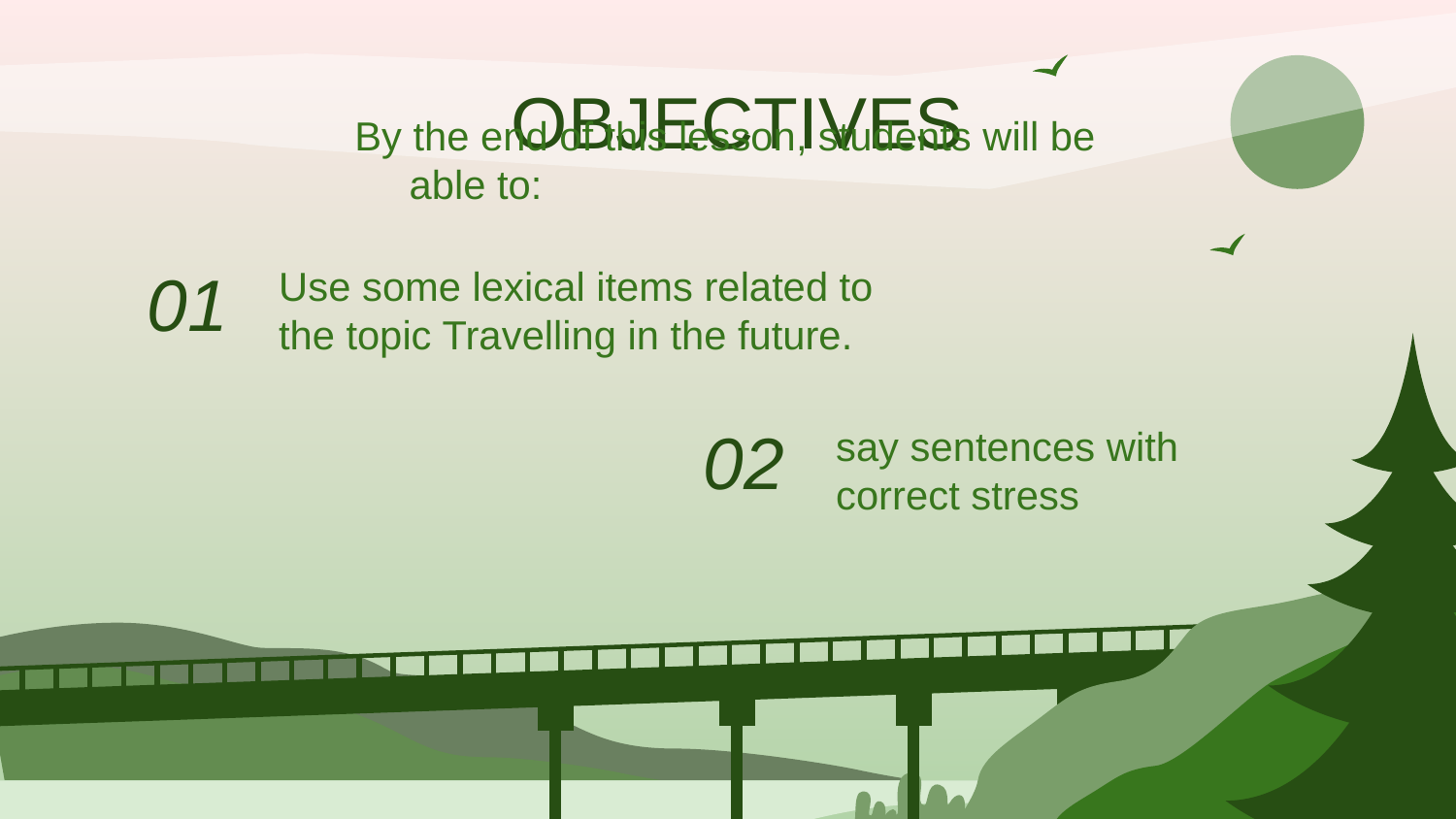

OBJECTIVES
By the end of this lesson, students will be able to:

# 01
Use some lexical items related to the topic Travelling in the future.

02
say sentences with correct stress